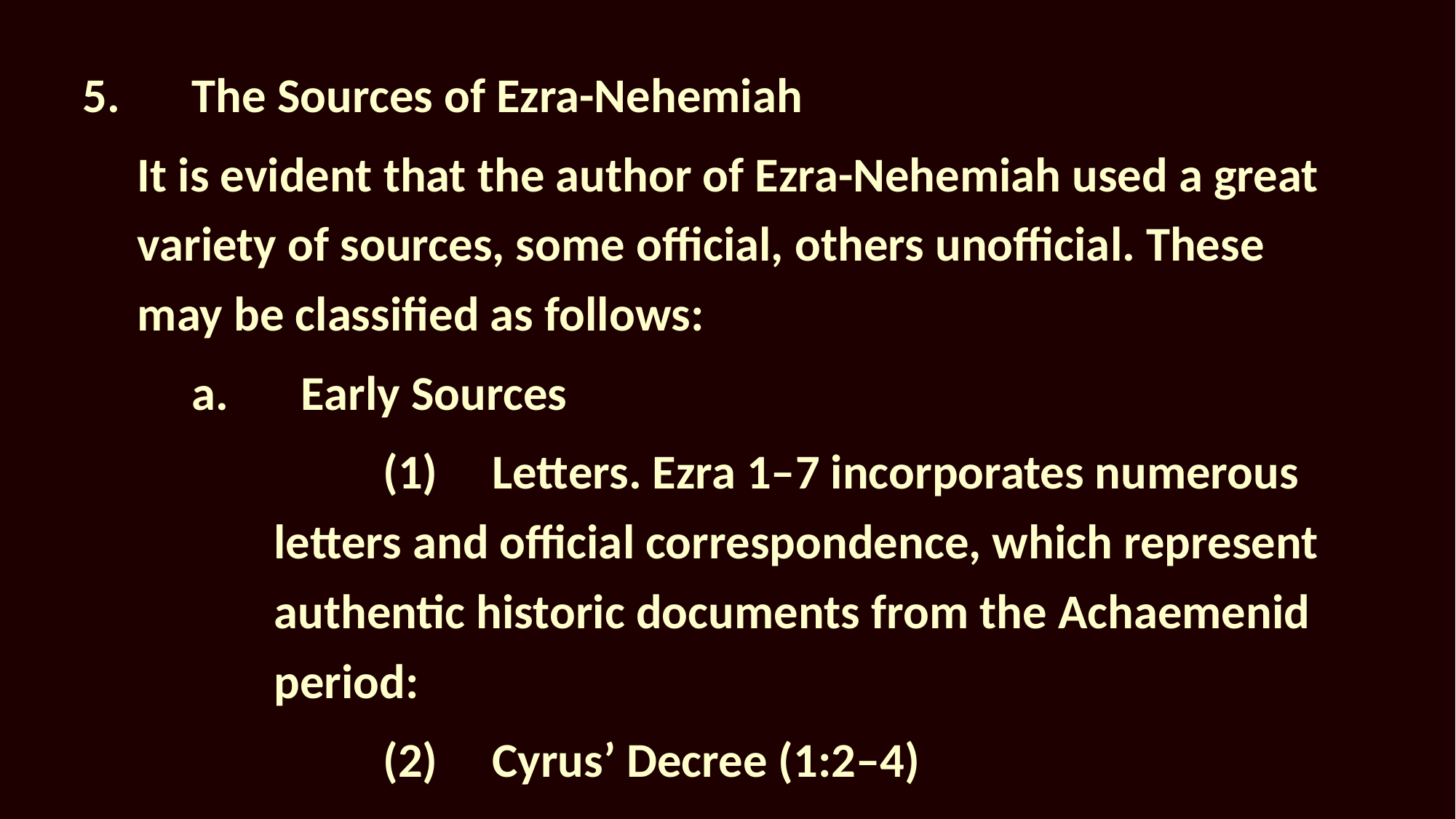

5.	The Sources of Ezra-Nehemiah
	It is evident that the author of Ezra-Nehemiah used a great variety of sources, some official, others unofficial. These may be classified as follows:
	a.	Early Sources
		(1)	Letters. Ezra 1–7 incorporates numerous letters and official correspondence, which represent authentic historic documents from the Achaemenid period:
		(2)	Cyrus’ Decree (1:2–4)